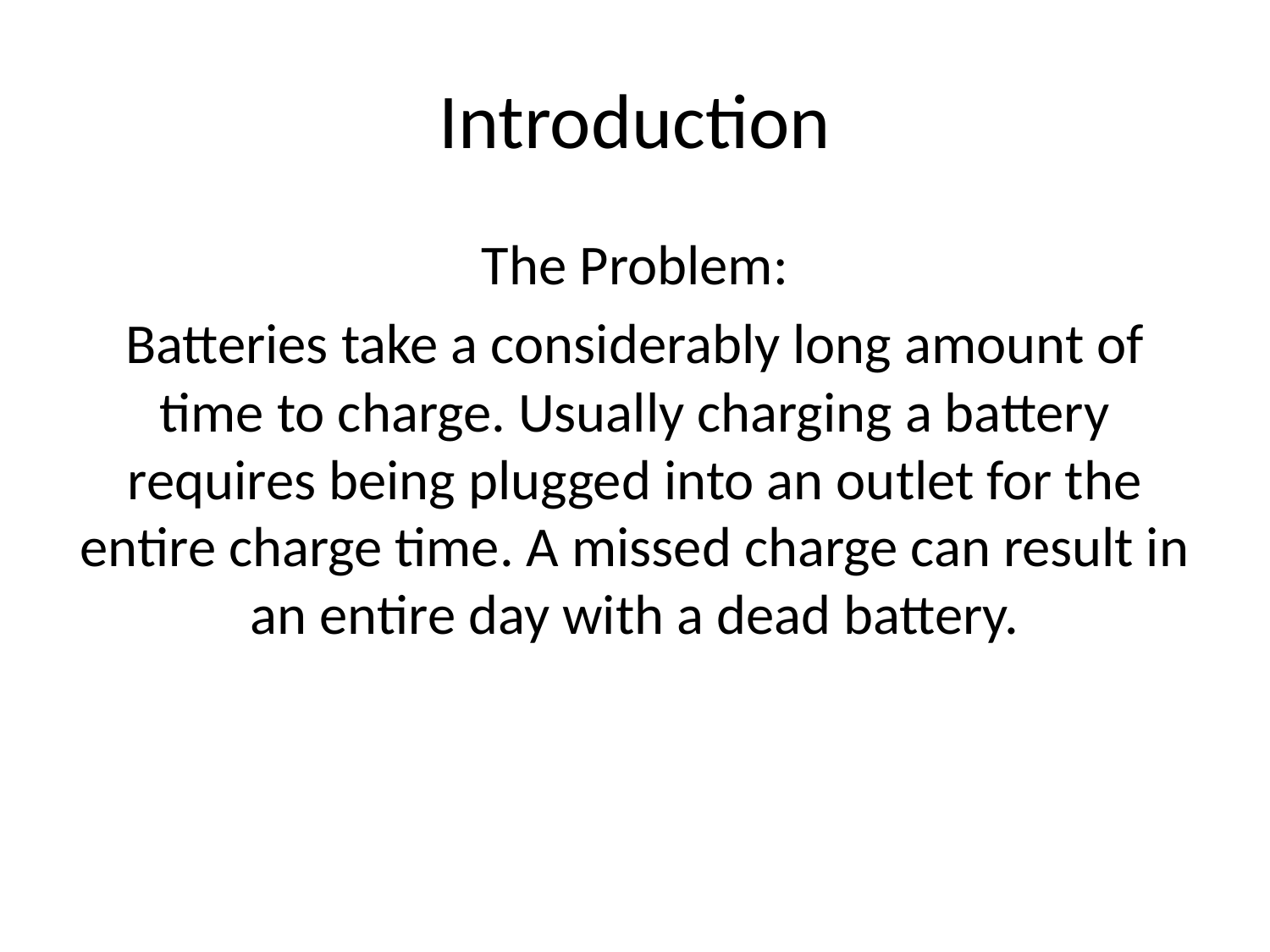

# Introduction
The Problem:
Batteries take a considerably long amount of time to charge. Usually charging a battery requires being plugged into an outlet for the entire charge time. A missed charge can result in an entire day with a dead battery.